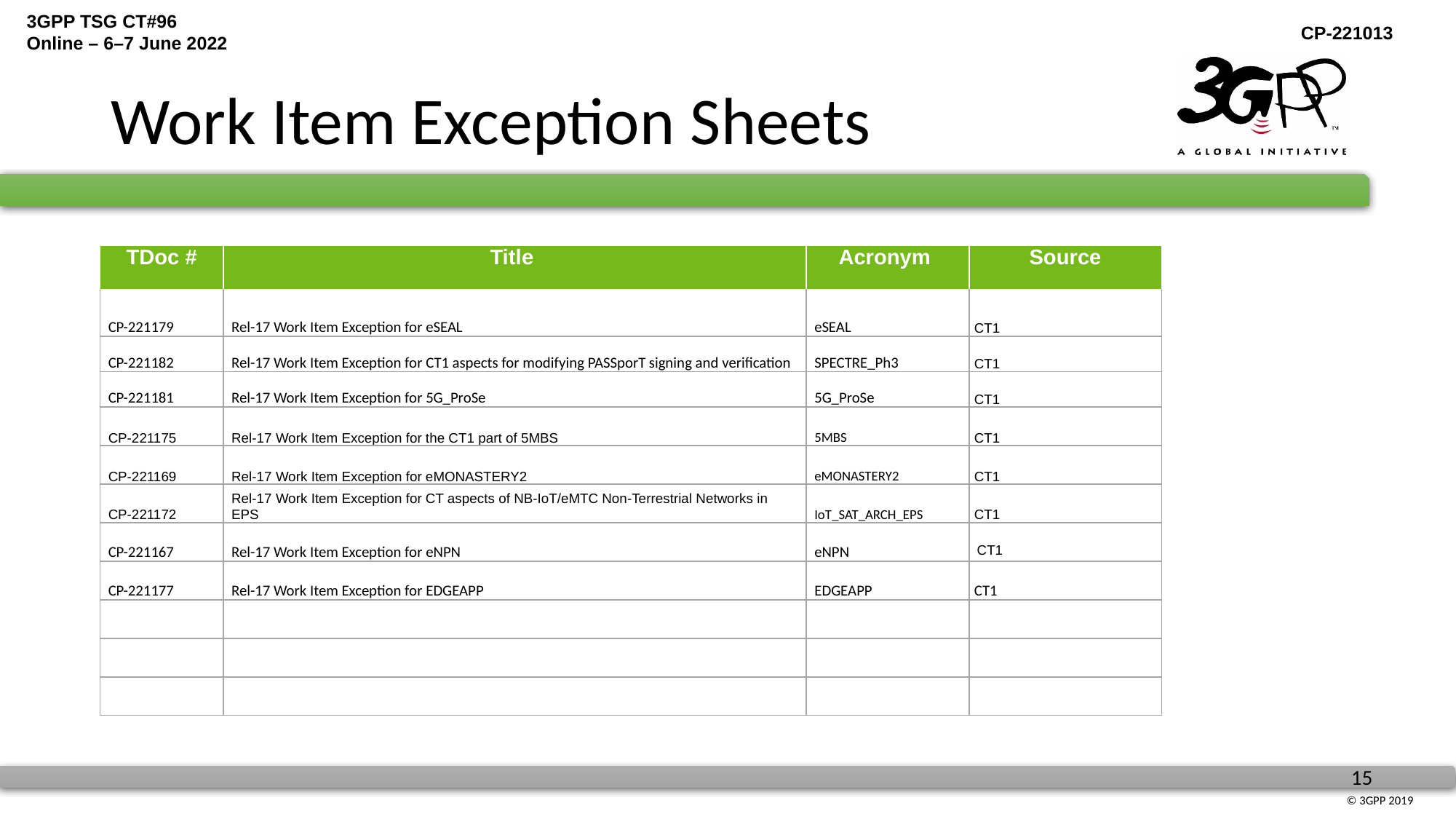

# Work Item Exception Sheets
| TDoc # | Title | Acronym | Source |
| --- | --- | --- | --- |
| CP-221179 | Rel-17 Work Item Exception for eSEAL | eSEAL | CT1 |
| CP-221182 | Rel-17 Work Item Exception for CT1 aspects for modifying PASSporT signing and verification | SPECTRE\_Ph3 | CT1 |
| CP-221181 | Rel-17 Work Item Exception for 5G\_ProSe | 5G\_ProSe | CT1 |
| CP-221175 | Rel-17 Work Item Exception for the CT1 part of 5MBS | 5MBS | CT1 |
| CP-221169 | Rel-17 Work Item Exception for eMONASTERY2 | eMONASTERY2 | CT1 |
| CP-221172 | Rel-17 Work Item Exception for CT aspects of NB-IoT/eMTC Non-Terrestrial Networks in EPS | IoT\_SAT\_ARCH\_EPS | CT1 |
| CP-221167 | Rel-17 Work Item Exception for eNPN | eNPN | CT1 |
| CP-221177 | Rel-17 Work Item Exception for EDGEAPP | EDGEAPP | CT1 |
|  |  |  |  |
|  |  |  |  |
|  |  |  |  |